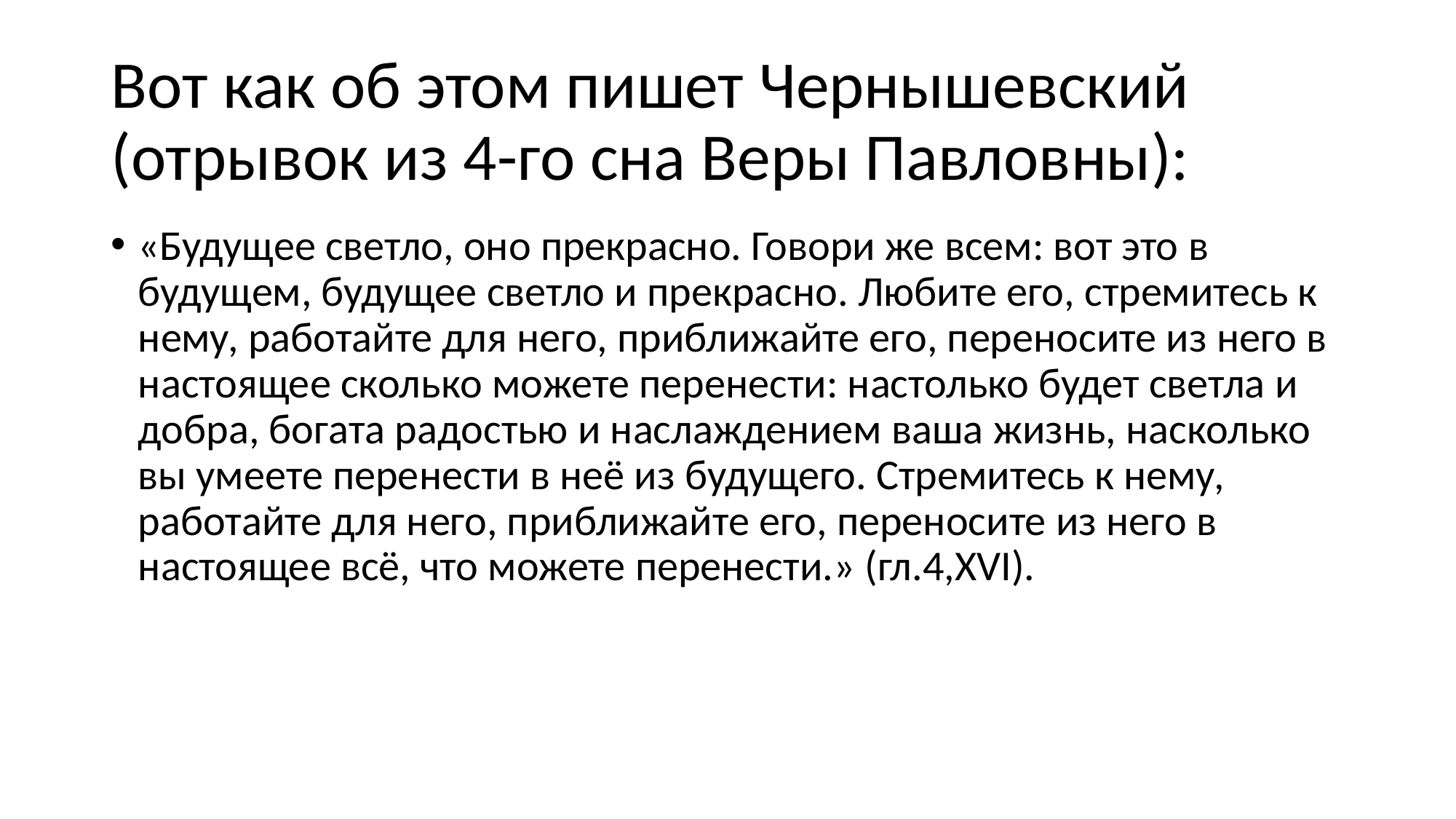

# Вот как об этом пишет Чернышевский (отрывок из 4-го сна Веры Павловны):
«Будущее светло, оно прекрасно. Говори же всем: вот это в будущем, будущее светло и прекрасно. Любите его, стремитесь к нему, работайте для него, приближайте его, переносите из него в настоящее сколько можете перенести: настолько будет светла и добра, богата радостью и наслаждением ваша жизнь, насколько вы умеете перенести в неё из будущего. Стремитесь к нему, работайте для него, приближайте его, переносите из него в настоящее всё, что можете перенести.» (гл.4,XVI).